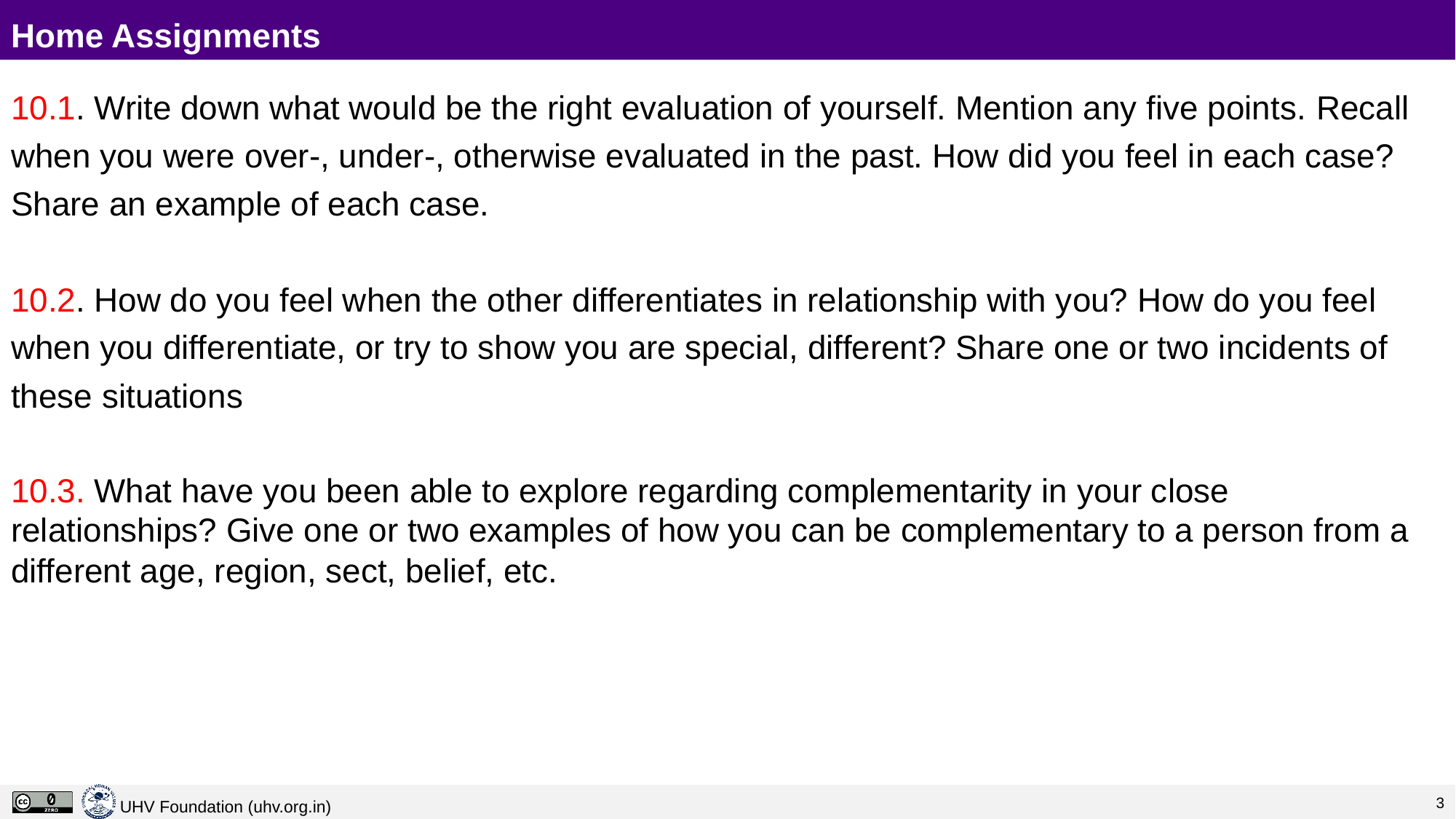

# Home Assignments
10.1. Write down what would be the right evaluation of yourself. Mention any five points. Recall when you were over-, under-, otherwise evaluated in the past. How did you feel in each case? Share an example of each case.

10.2. How do you feel when the other differentiates in relationship with you? How do you feel when you differentiate, or try to show you are special, different? Share one or two incidents of these situations

10.3. What have you been able to explore regarding complementarity in your close relationships? Give one or two examples of how you can be complementary to a person from a different age, region, sect, belief, etc.